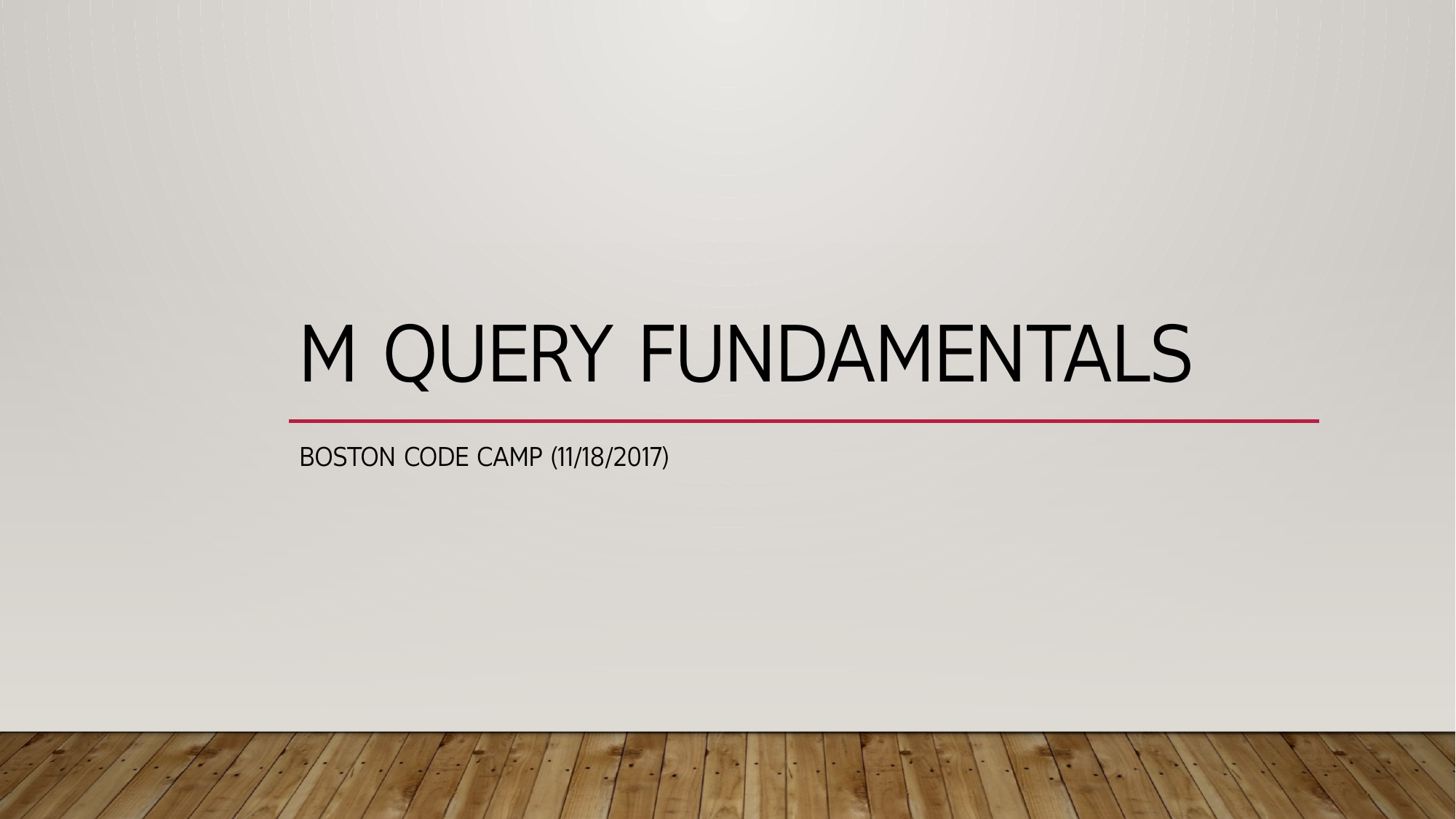

# M Query Fundamentals
Boston Code camp (11/18/2017)